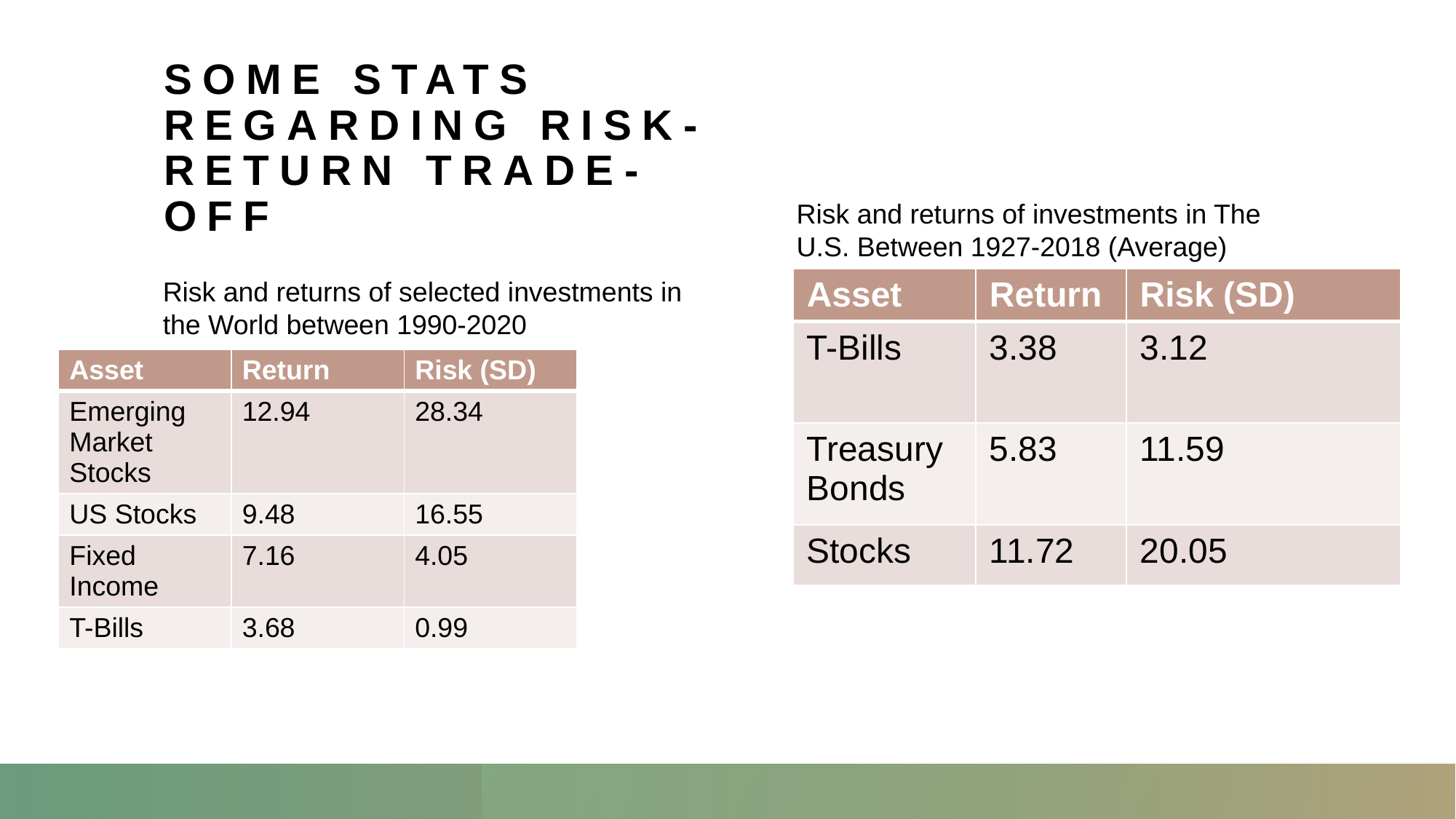

# Some stats regardıng rısk-return trade-off
Risk and returns of investments in The U.S. Between 1927-2018 (Average)
| Asset | Return | Risk (SD) |
| --- | --- | --- |
| T-Bills | 3.38 | 3.12 |
| Treasury Bonds | 5.83 | 11.59 |
| Stocks | 11.72 | 20.05 |
Risk and returns of selected investments in the World between 1990-2020
| Asset | Return | Risk (SD) |
| --- | --- | --- |
| Emerging Market Stocks | 12.94 | 28.34 |
| US Stocks | 9.48 | 16.55 |
| Fixed Income | 7.16 | 4.05 |
| T-Bills | 3.68 | 0.99 |